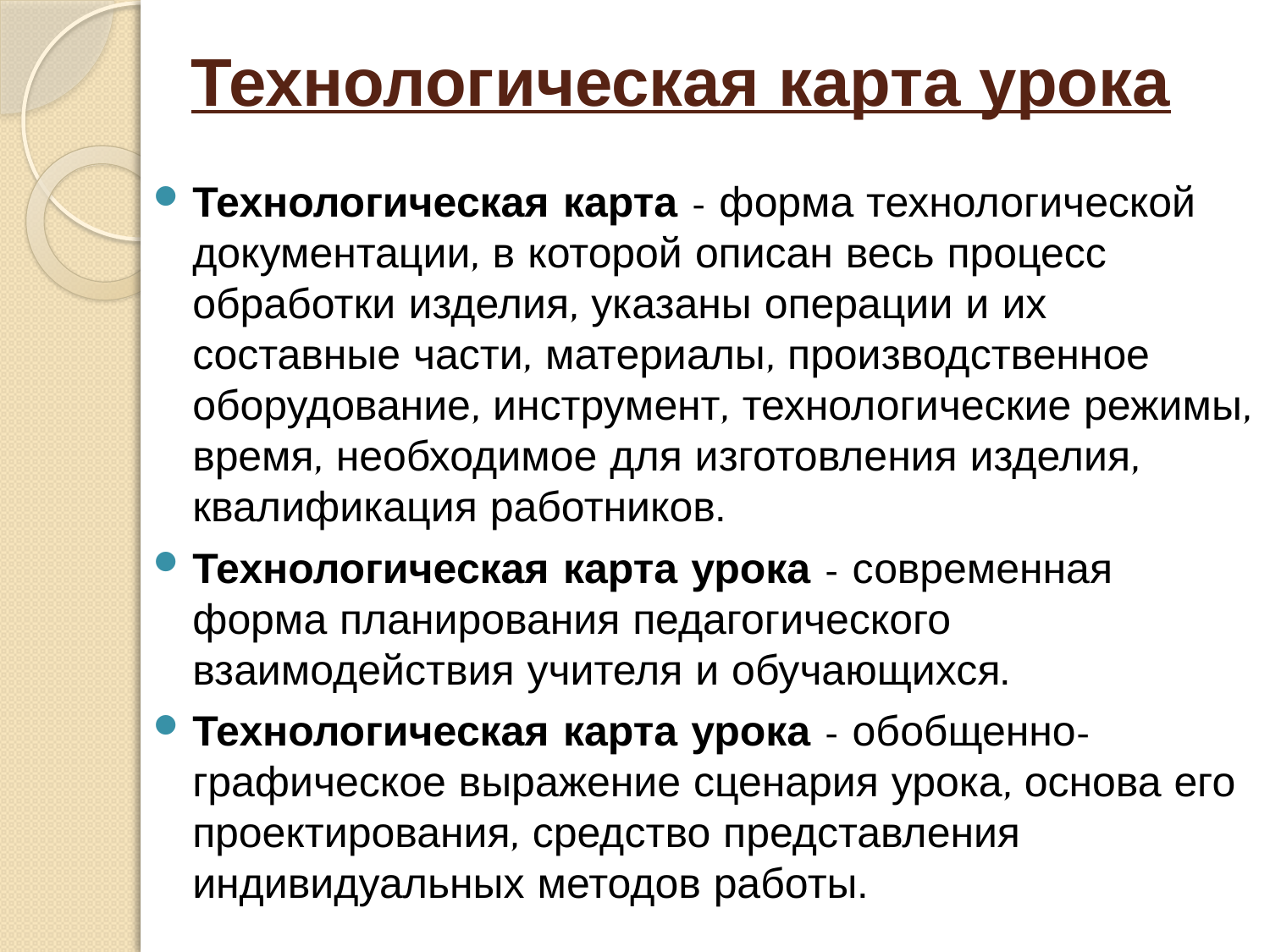

# Технологическая карта урока
Технологическая карта - форма техноло­гической документации, в которой описан весь процесс обработки изделия, указаны операции и их составные части, материалы, производственное оборудование, инстру­мент, технологические режимы, время, необходимое для изготовления изделия, квалификация работников.
Технологическая карта урока - современ­ная форма планирования педагогического взаимодействия учителя и обучающихся.
Технологическая карта урока - обобщен­но-графическое выражение сценария урока, основа его проектирования, средство представления индивидуальных методов работы.